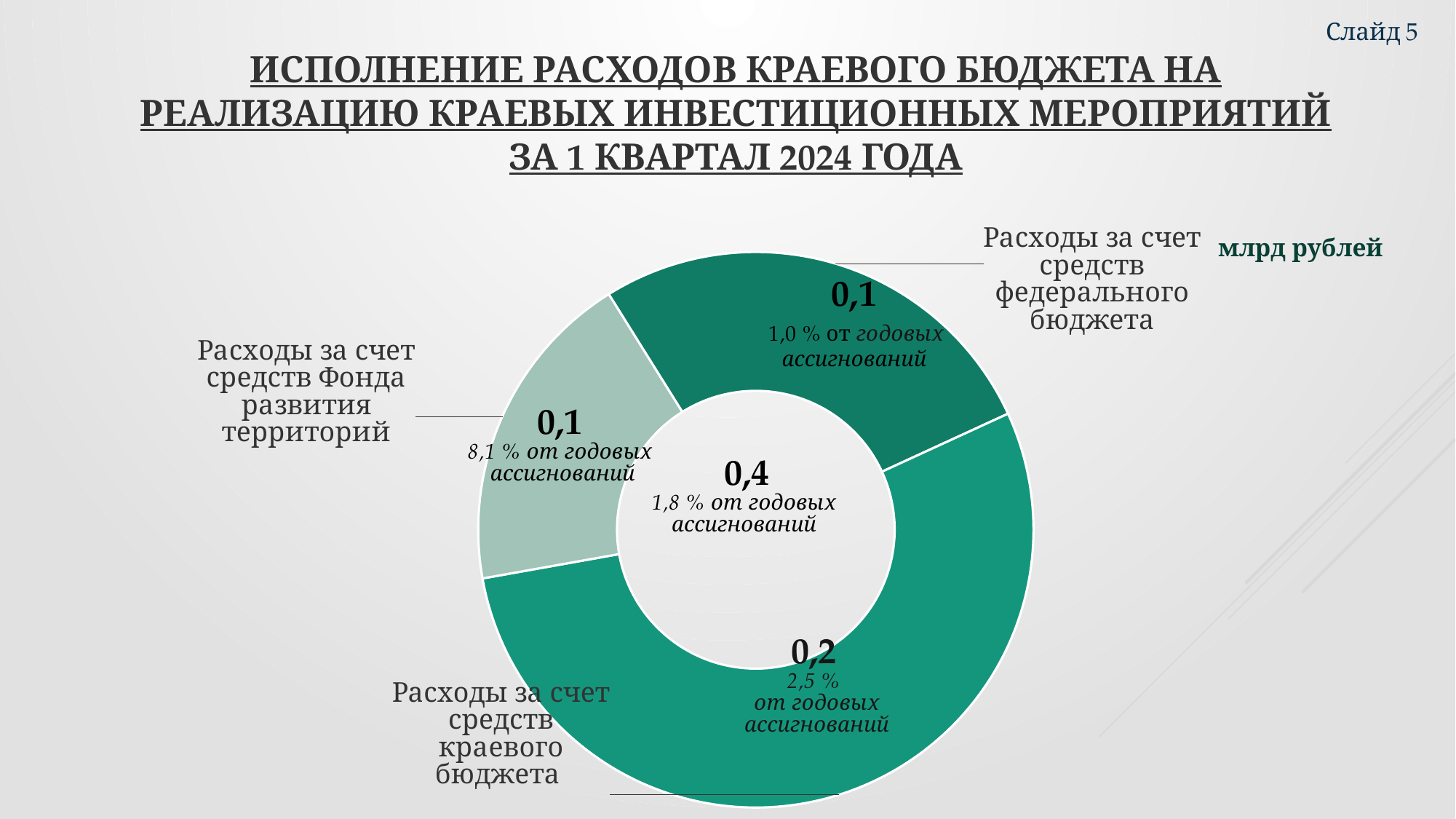

Слайд 5
# Исполнение расходов краевого бюджета на реализацию краевых инвестиционных мероприятий за 1 квартал 2024 года

### Chart

| Category | Продажи |
|---|---|
| Расходы за счет средств федерального бюджета | 0.1 |
| Расходы за счет средств краевого бюджета | 0.2 |
| Расходы за счет средств Фонда развития территорий | 0.07 |
млрд рублей